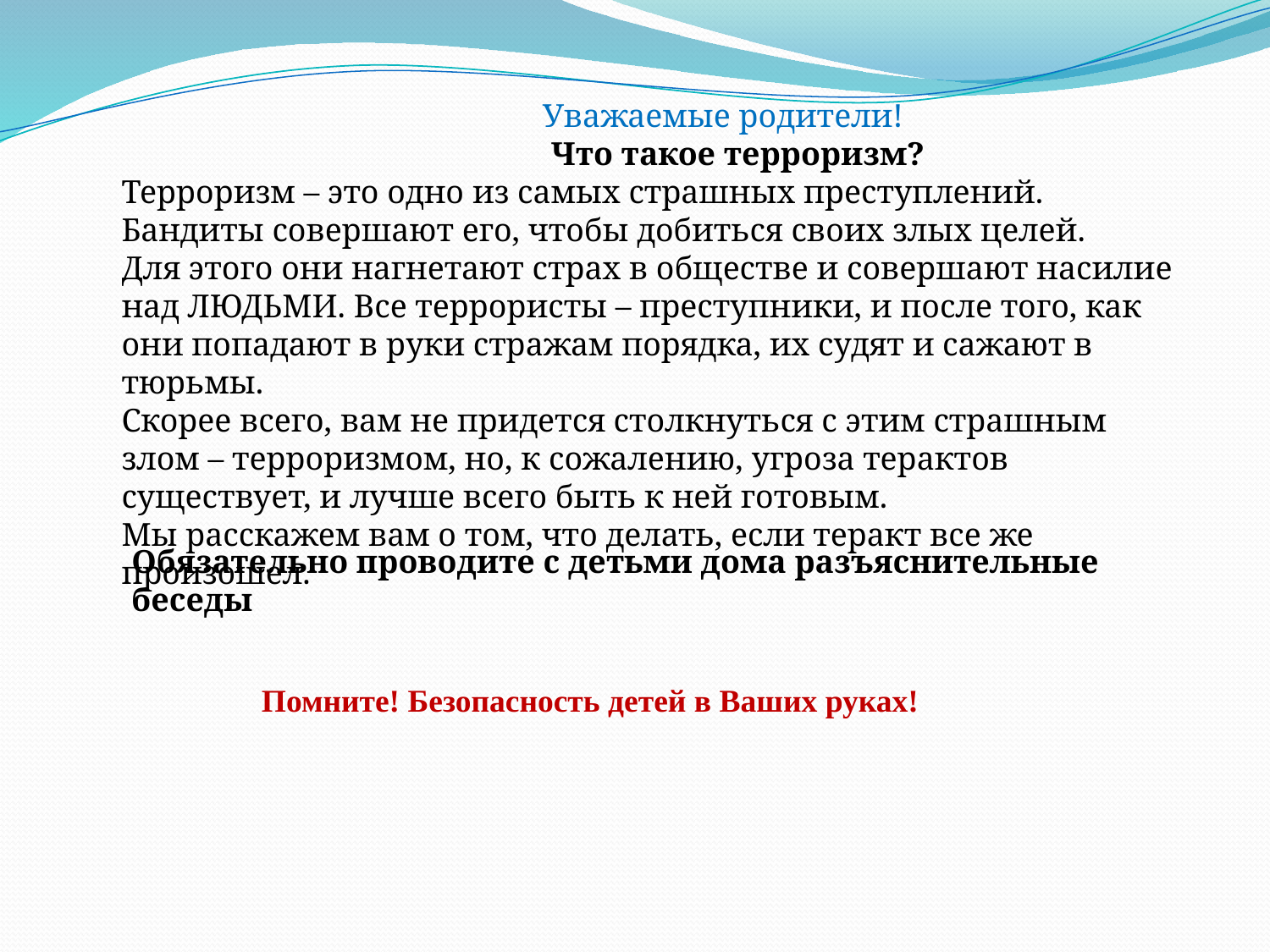

Уважаемые родители!
                                                    Что такое терроризм?
Терроризм – это одно из самых страшных преступлений. Бандиты совершают его, чтобы добиться своих злых целей.
Для этого они нагнетают страх в обществе и совершают насилие над ЛЮДЬМИ. Все террористы – преступники, и после того, как они попадают в руки стражам порядка, их судят и сажают в тюрьмы.
Скорее всего, вам не придется столкнуться с этим страшным злом – терроризмом, но, к сожалению, угроза терактов существует, и лучше всего быть к ней готовым.
Мы расскажем вам о том, что делать, если теракт все же произошел.

Обязательно проводите с детьми дома разъяснительные беседы
Помните! Безопасность детей в Ваших руках!